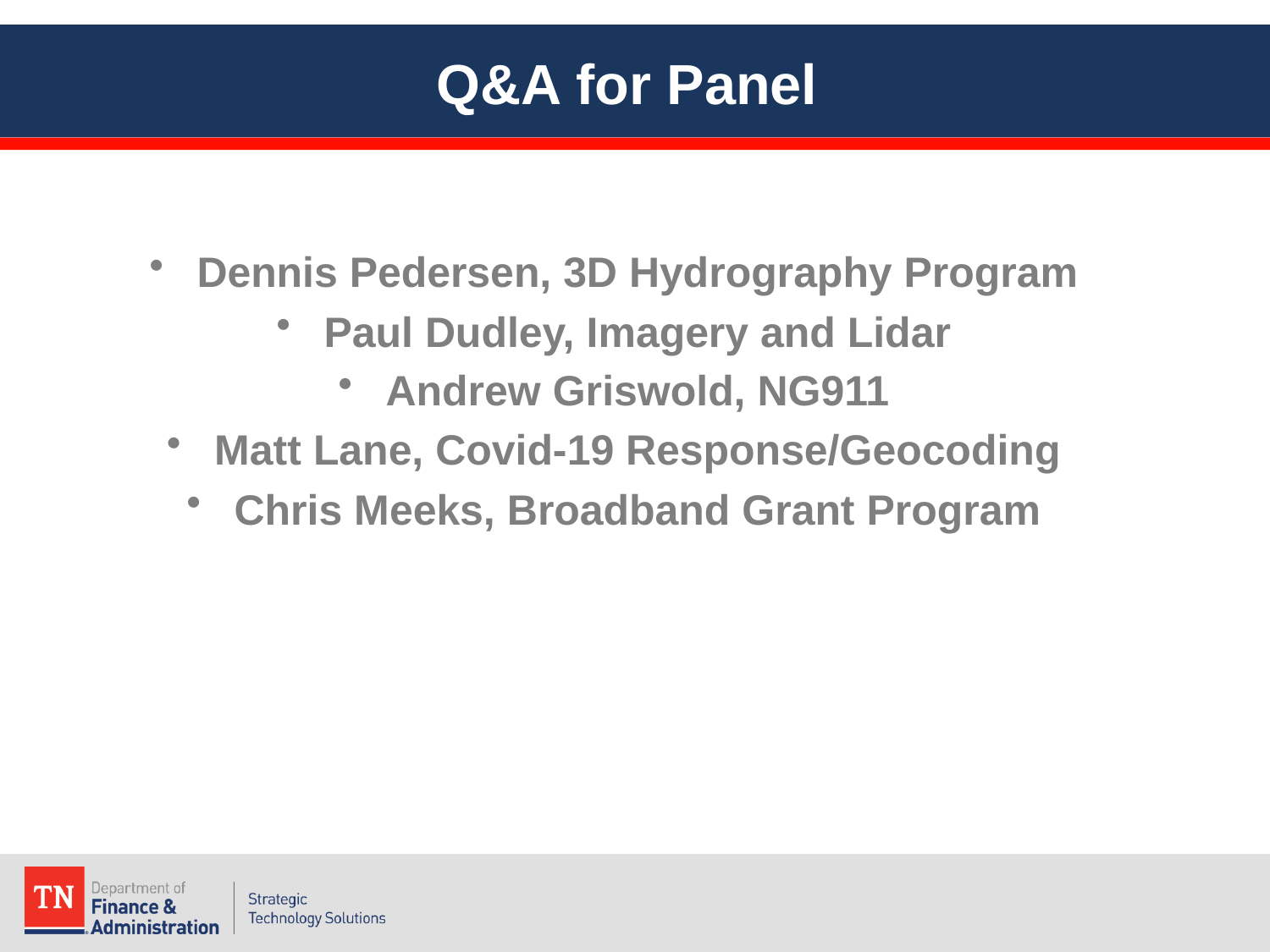

# Q&A for Panel

Dennis Pedersen, 3D Hydrography Program
Paul Dudley, Imagery and Lidar
Andrew Griswold, NG911
Matt Lane, Covid-19 Response/Geocoding
Chris Meeks, Broadband Grant Program